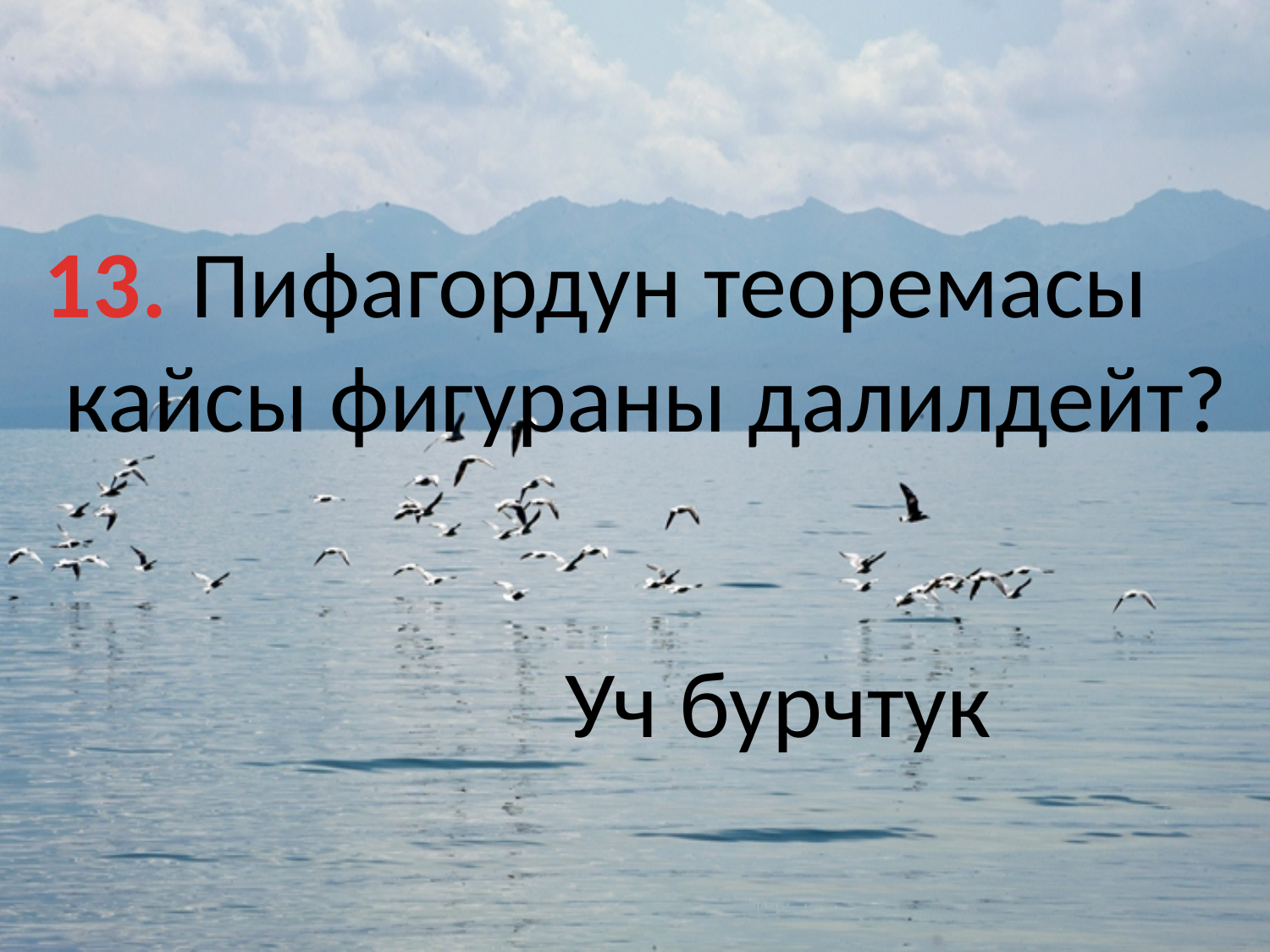

13. Пифагордун теоремасы
 кайсы фигураны далилдейт?

 Уч бурчтук